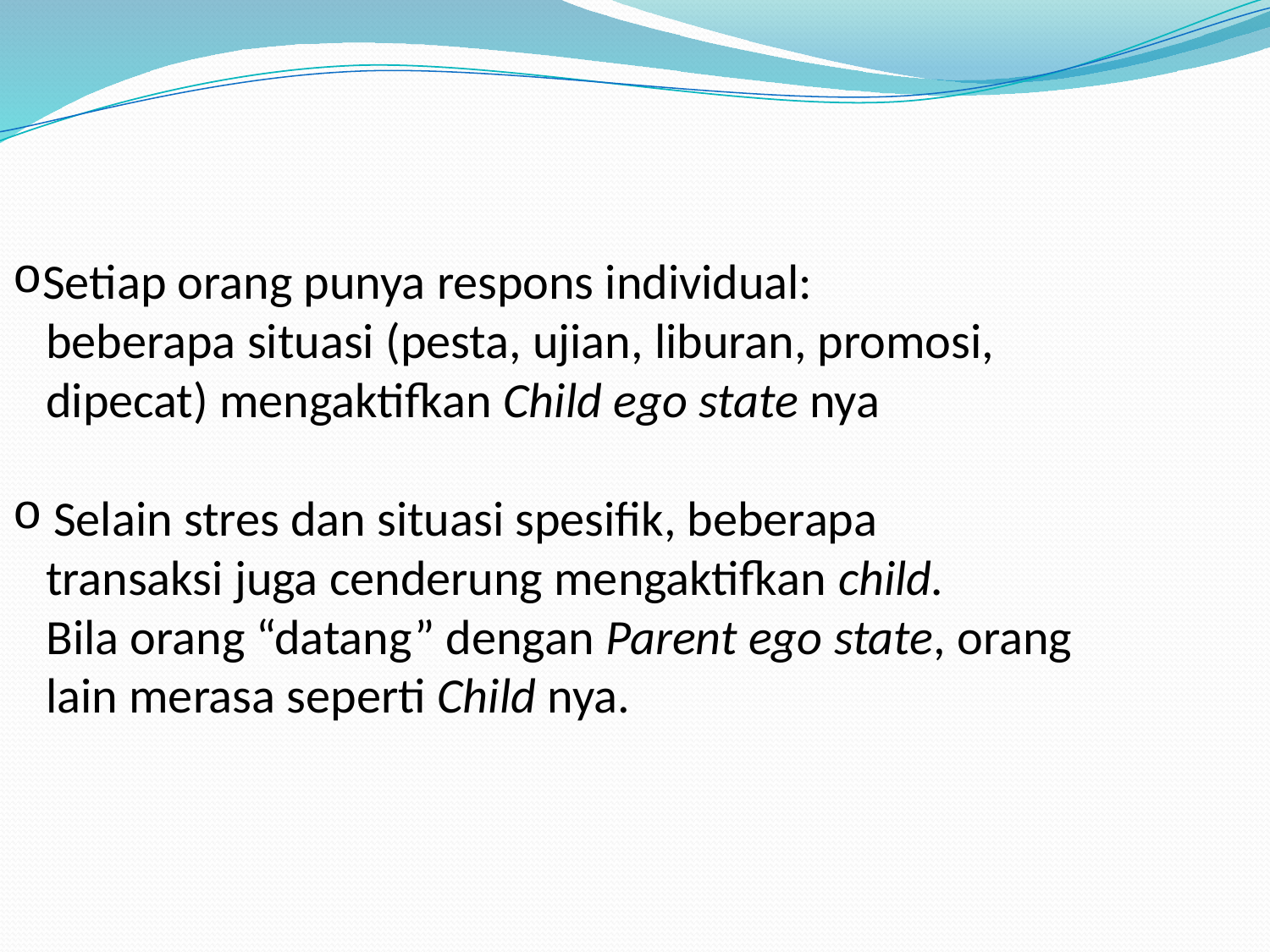

#
Setiap orang punya respons individual:
   beberapa situasi (pesta, ujian, liburan, promosi,
   dipecat) mengaktifkan Child ego state nya

 Selain stres dan situasi spesifik, beberapa
   transaksi juga cenderung mengaktifkan child.
   Bila orang “datang” dengan Parent ego state, orang
   lain merasa seperti Child nya.